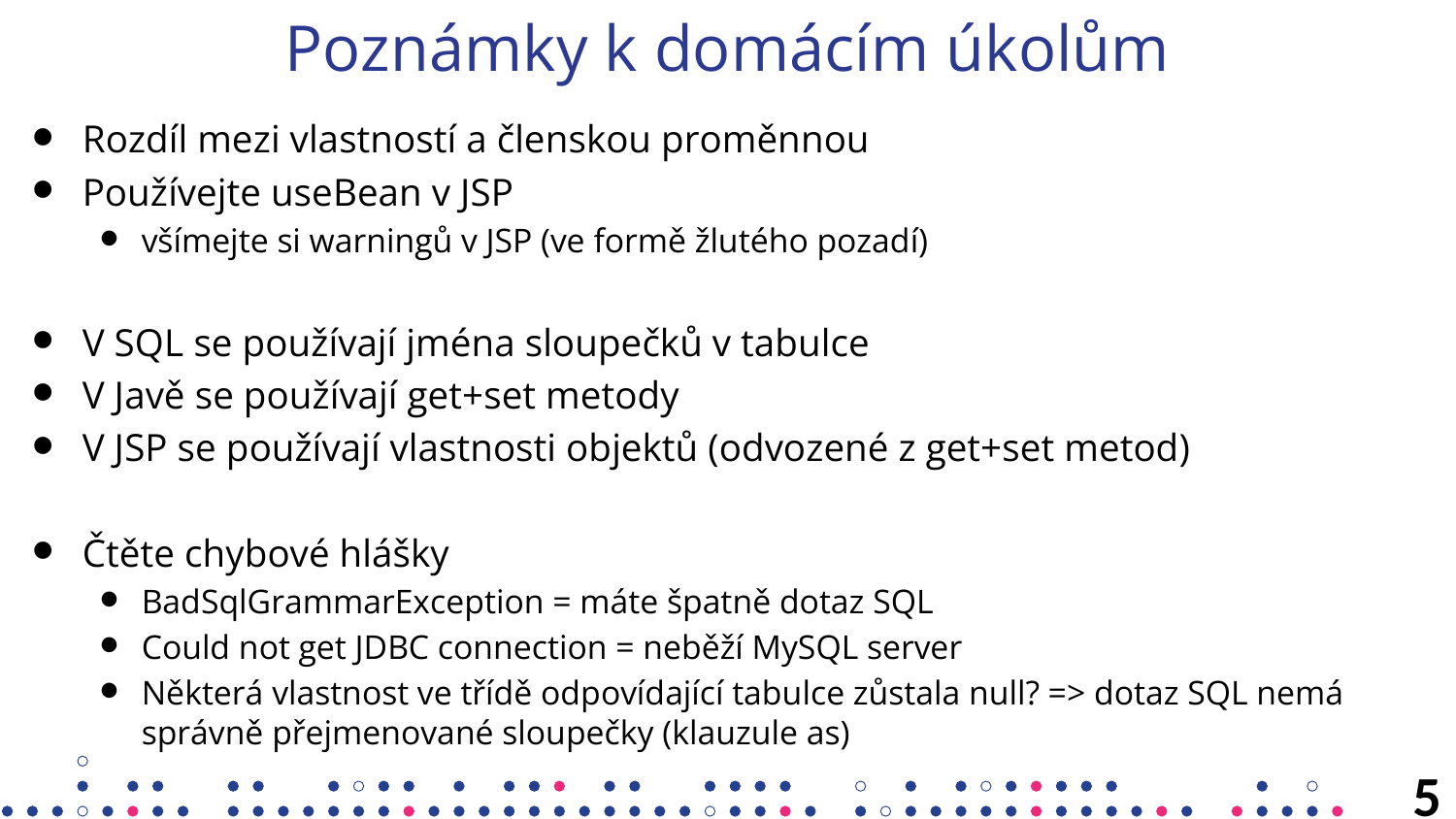

# Poznámky k domácím úkolům
Rozdíl mezi vlastností a členskou proměnnou
Používejte useBean v JSP
všímejte si warningů v JSP (ve formě žlutého pozadí)

V SQL se používají jména sloupečků v tabulce
V Javě se používají get+set metody
V JSP se používají vlastnosti objektů (odvozené z get+set metod)

Čtěte chybové hlášky
BadSqlGrammarException = máte špatně dotaz SQL
Could not get JDBC connection = neběží MySQL server
Některá vlastnost ve třídě odpovídající tabulce zůstala null? => dotaz SQL nemá správně přejmenované sloupečky (klauzule as)
5